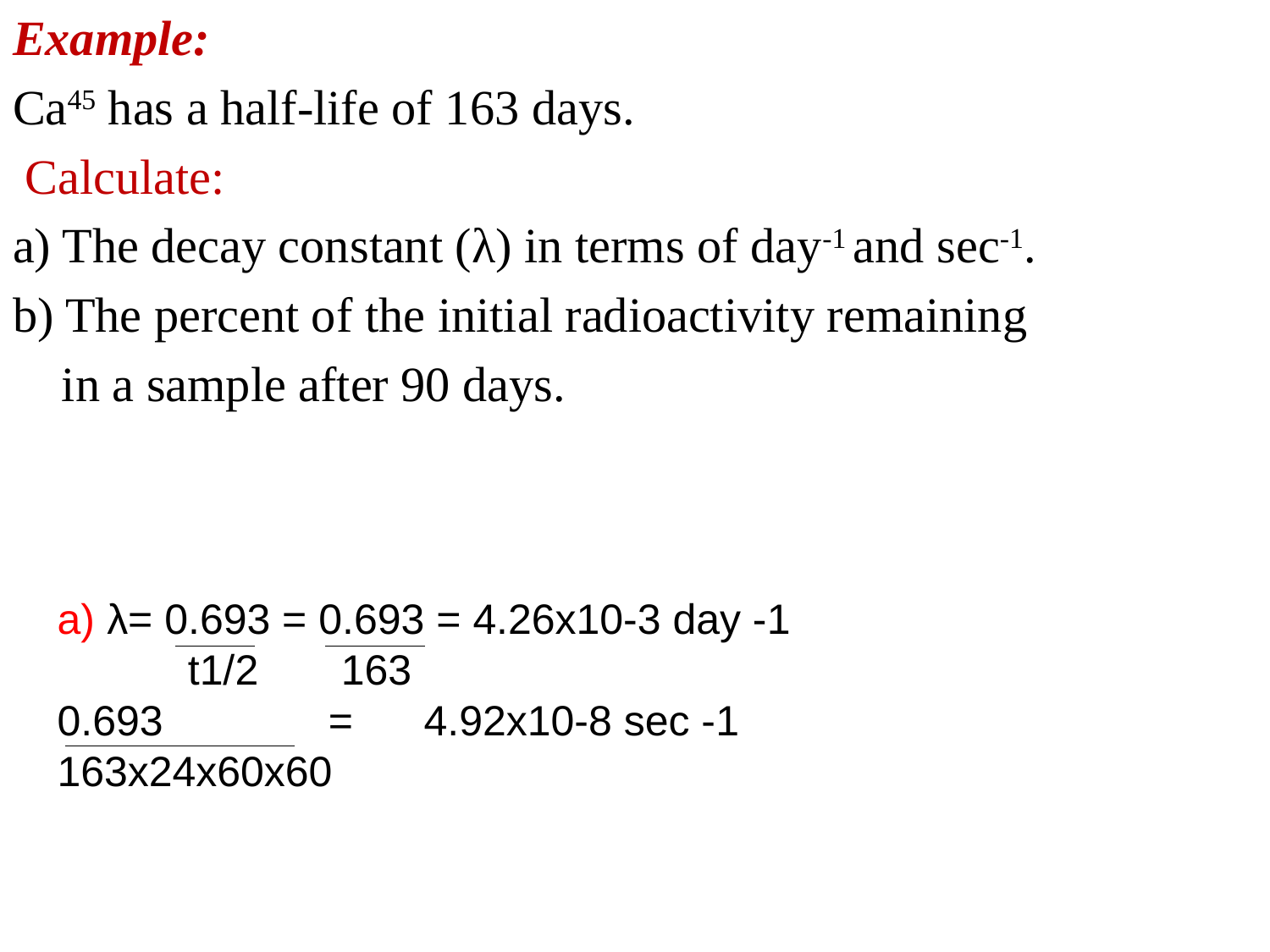

Example:
Ca45 has a half-life of 163 days.
 Calculate:
a) The decay constant (λ) in terms of day-1 and sec-1.
b) The percent of the initial radioactivity remaining
    in a sample after 90 days.
a) λ= 0.693 = 0.693 = 4.26x10-3 day -1
           t1/2       163
0.693              =      4.92x10-8 sec -1
163x24x60x60